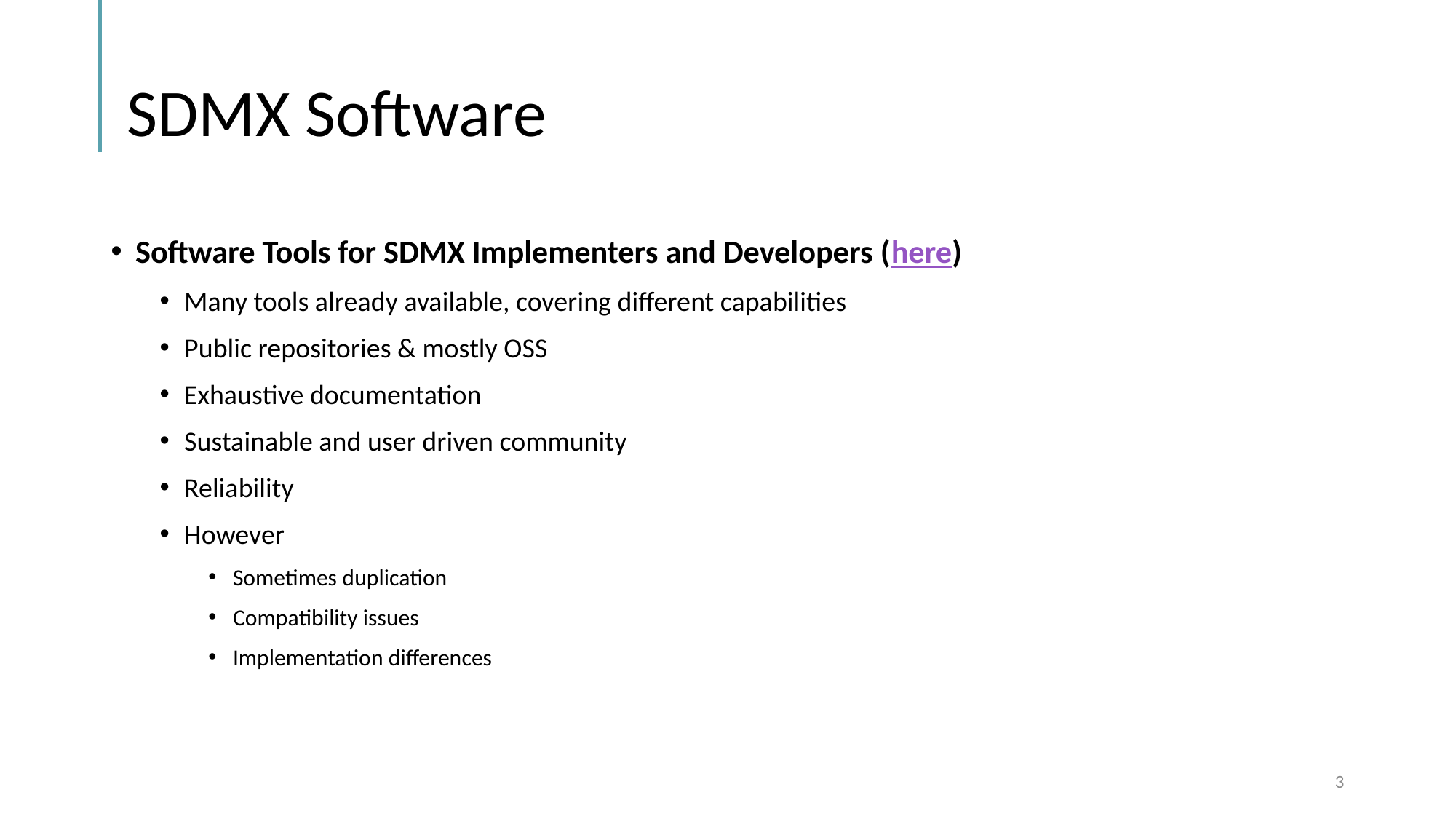

# SDMX Software
Software Tools for SDMX Implementers and Developers (here)
Many tools already available, covering different capabilities
Public repositories & mostly OSS
Exhaustive documentation
Sustainable and user driven community
Reliability
However
Sometimes duplication
Compatibility issues
Implementation differences

3